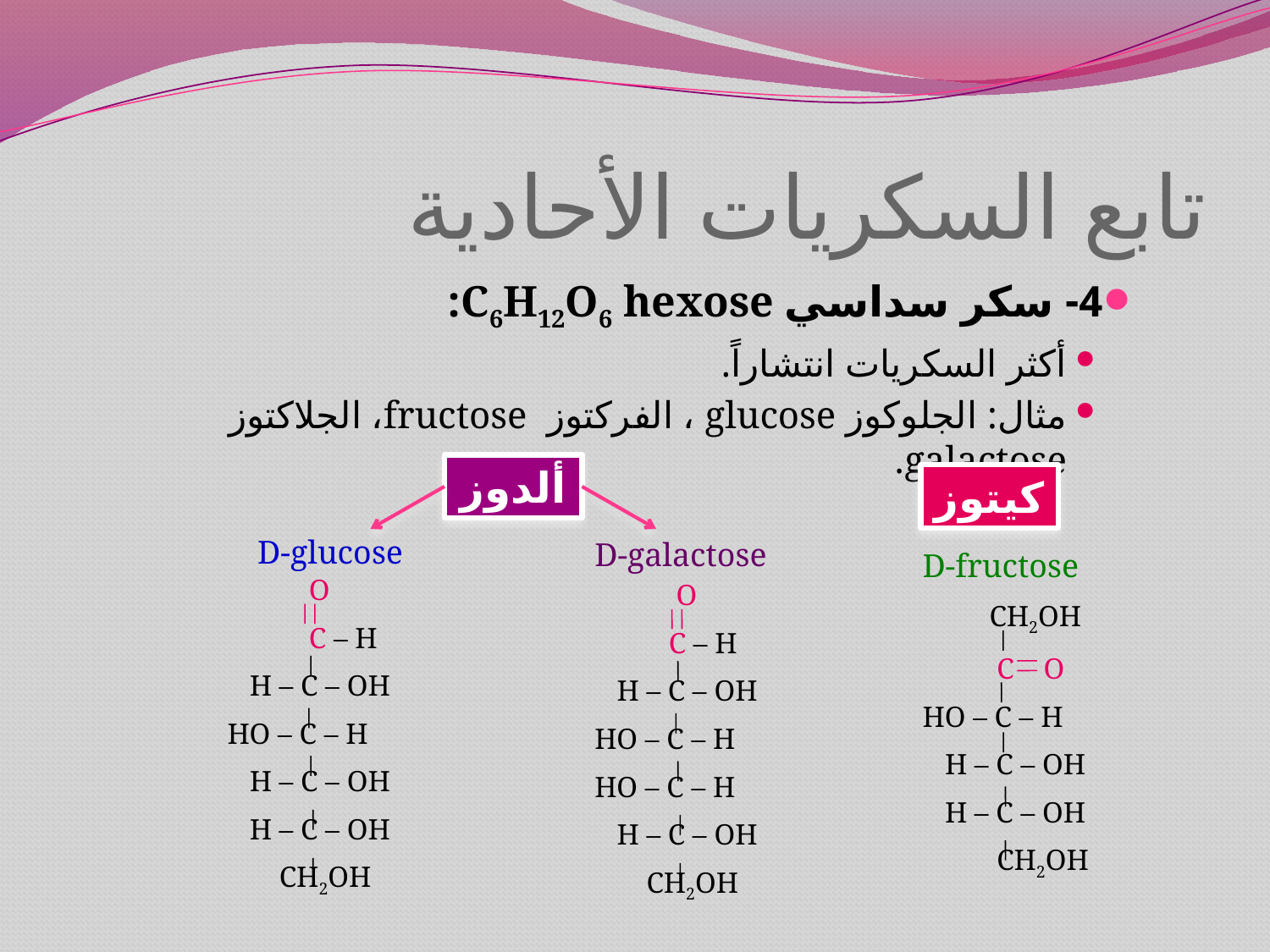

# تابع السكريات الأحادية
4- سكر سداسي C6H12O6 hexose:
أكثر السكريات انتشاراً.
مثال: الجلوكوز glucose ، الفركتوز  fructose، الجلاكتوز galactose.

ألدوز
كيتوز
D-glucose
D-galactose
D-fructose
           O
           C – H
   H – C – OH
HO – C – H
   H – C – OH
   H – C – OH
       CH2OH

           O
          C – H
   H – C – OH
HO – C – H
HO – C – H
   H – C – OH
       CH2OH

         CH2OH
          C    O
HO – C – H
   H – C – OH
   H – C – OH
          CH2OH